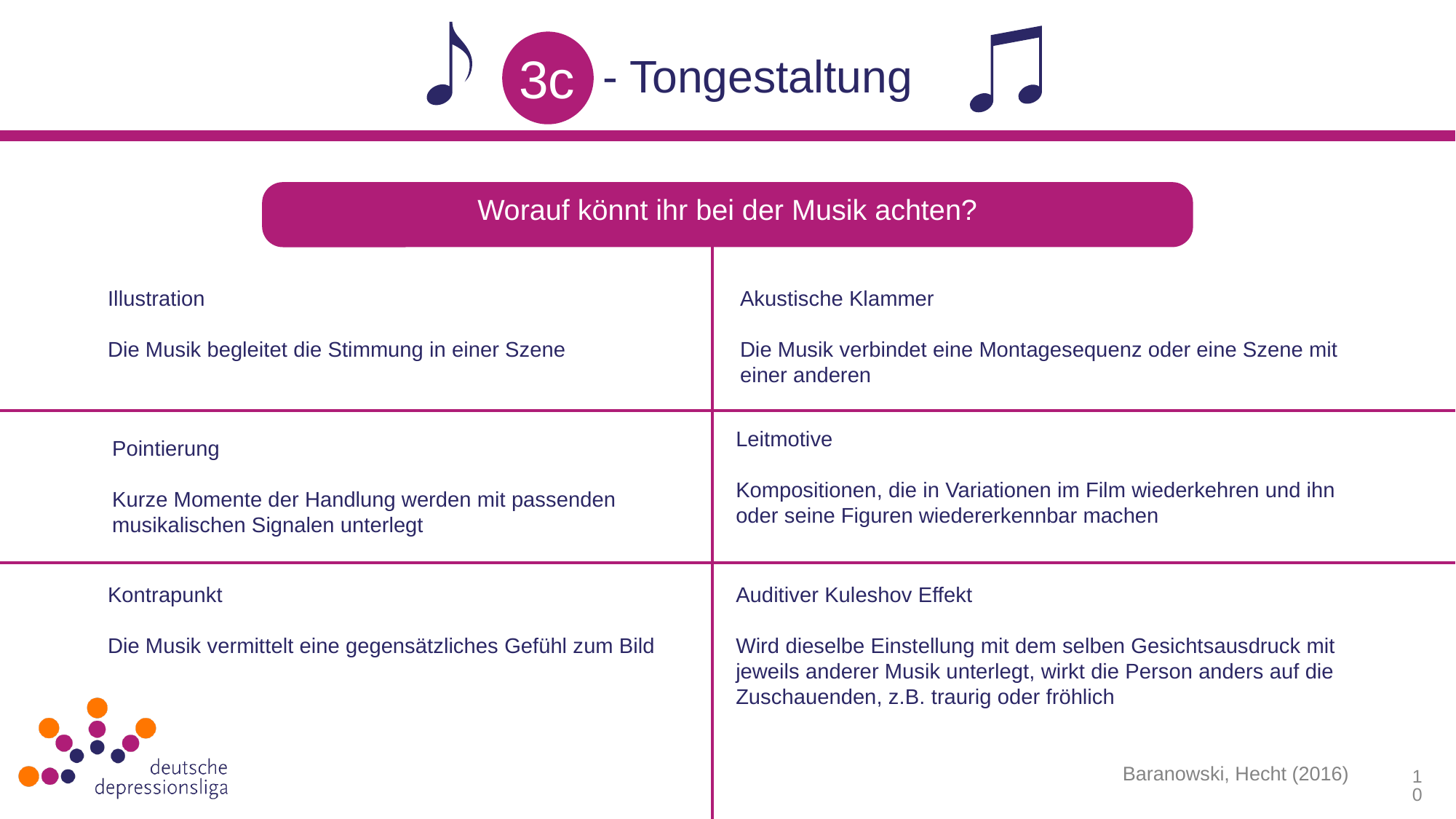

3c - Tongestaltung

3c

Worauf könnt ihr bei der Musik achten?

Illustration
Die Musik begleitet die Stimmung in einer Szene
Akustische Klammer
Die Musik verbindet eine Montagesequenz oder eine Szene mit einer anderen

Leitmotive
Kompositionen, die in Variationen im Film wiederkehren und ihn oder seine Figuren wiedererkennbar machen
Pointierung
Kurze Momente der Handlung werden mit passenden musikalischen Signalen unterlegt

Kontrapunkt
Die Musik vermittelt eine gegensätzliches Gefühl zum Bild
Auditiver Kuleshov Effekt
Wird dieselbe Einstellung mit dem selben Gesichtsausdruck mit jeweils anderer Musik unterlegt, wirkt die Person anders auf die Zuschauenden, z.B. traurig oder fröhlich
Baranowski, Hecht (2016)
10